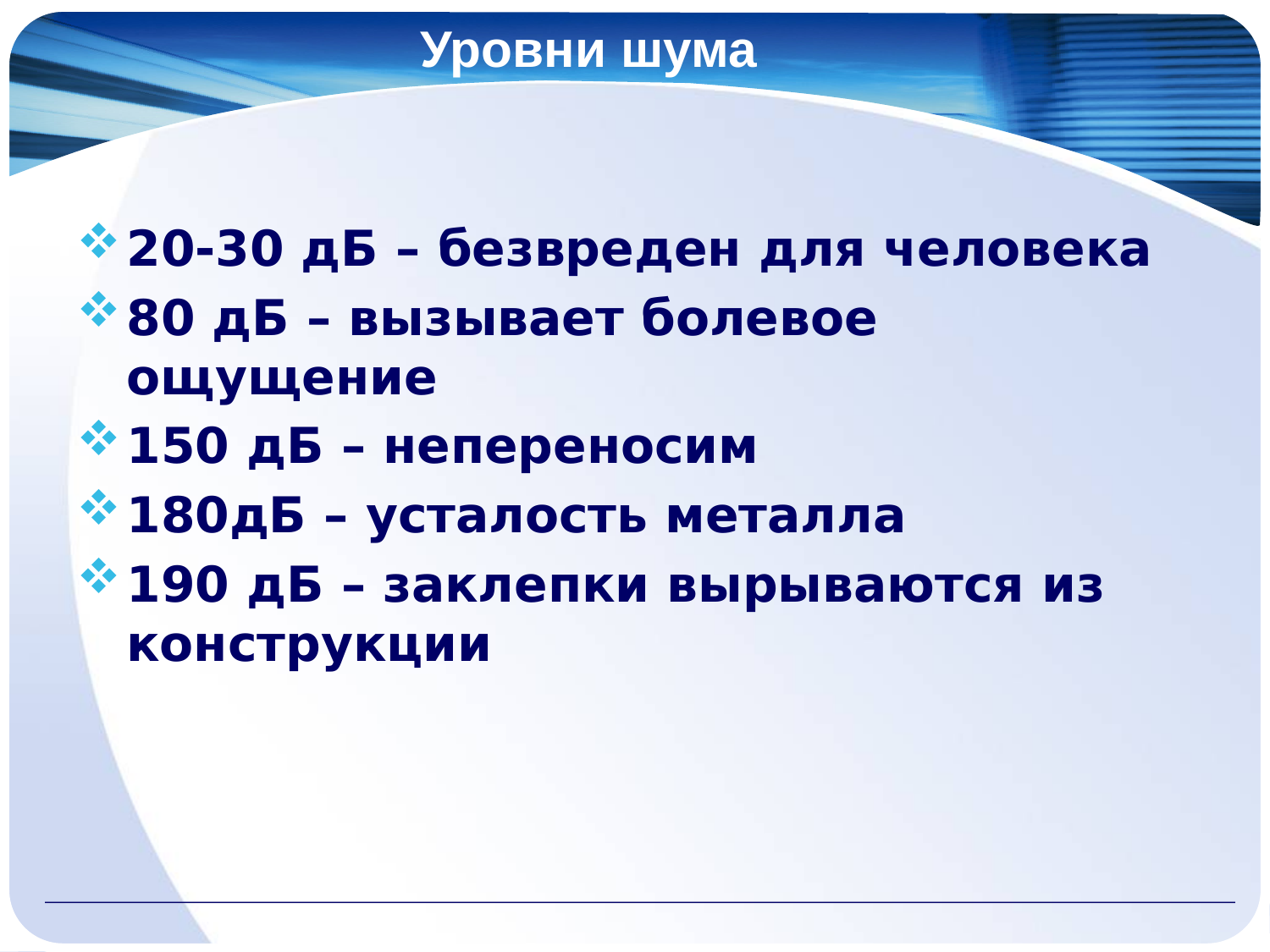

# Уровни шума

20-30 дБ – безвреден для человека
80 дБ – вызывает болевое ощущение
150 дБ – непереносим
180дБ – усталость металла
190 дБ – заклепки вырываются из конструкции